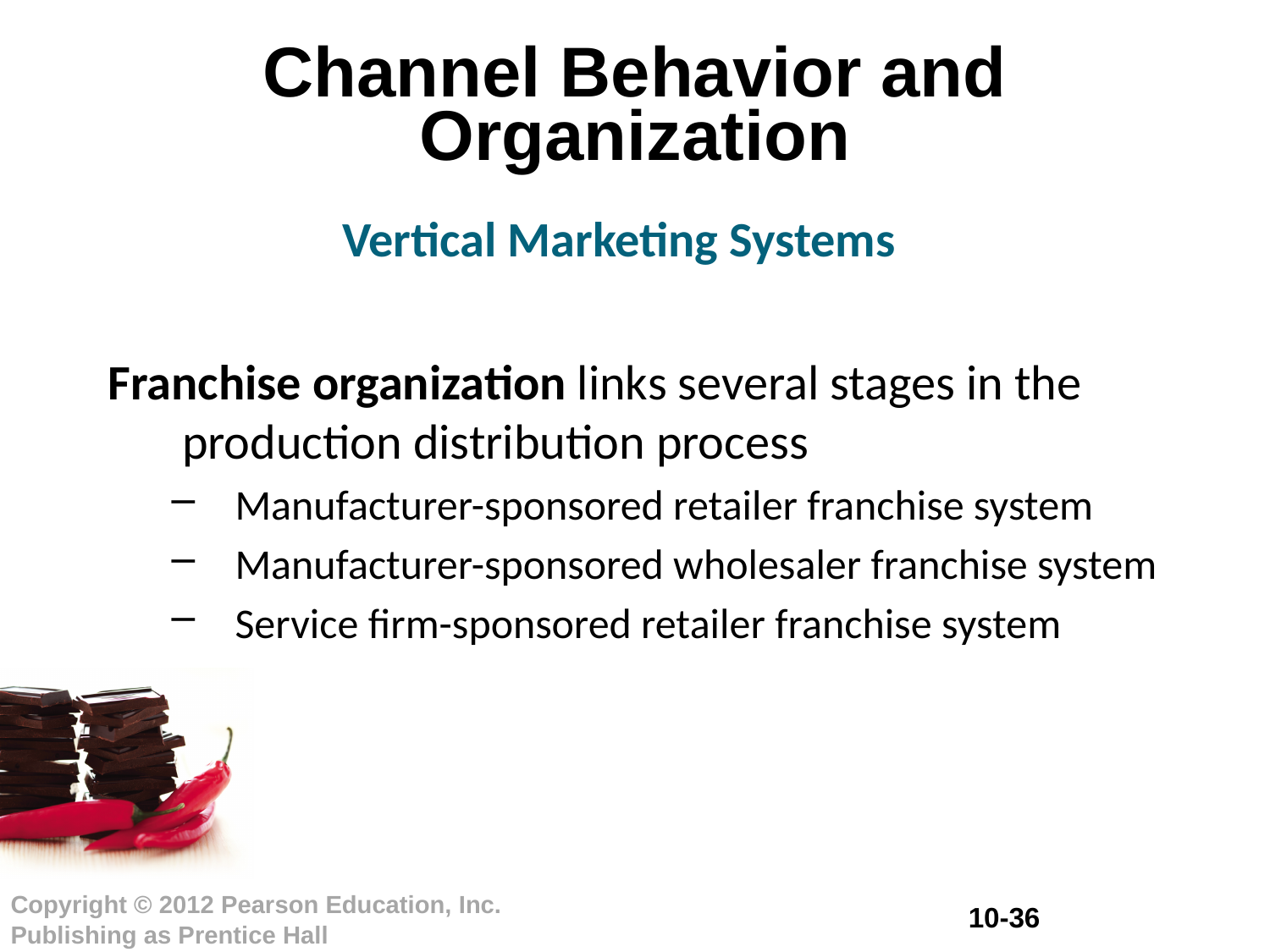

# Channel Behavior and Organization
Vertical Marketing Systems

Franchise organization links several stages in the production distribution process
Manufacturer-sponsored retailer franchise system
Manufacturer-sponsored wholesaler franchise system
Service firm-sponsored retailer franchise system